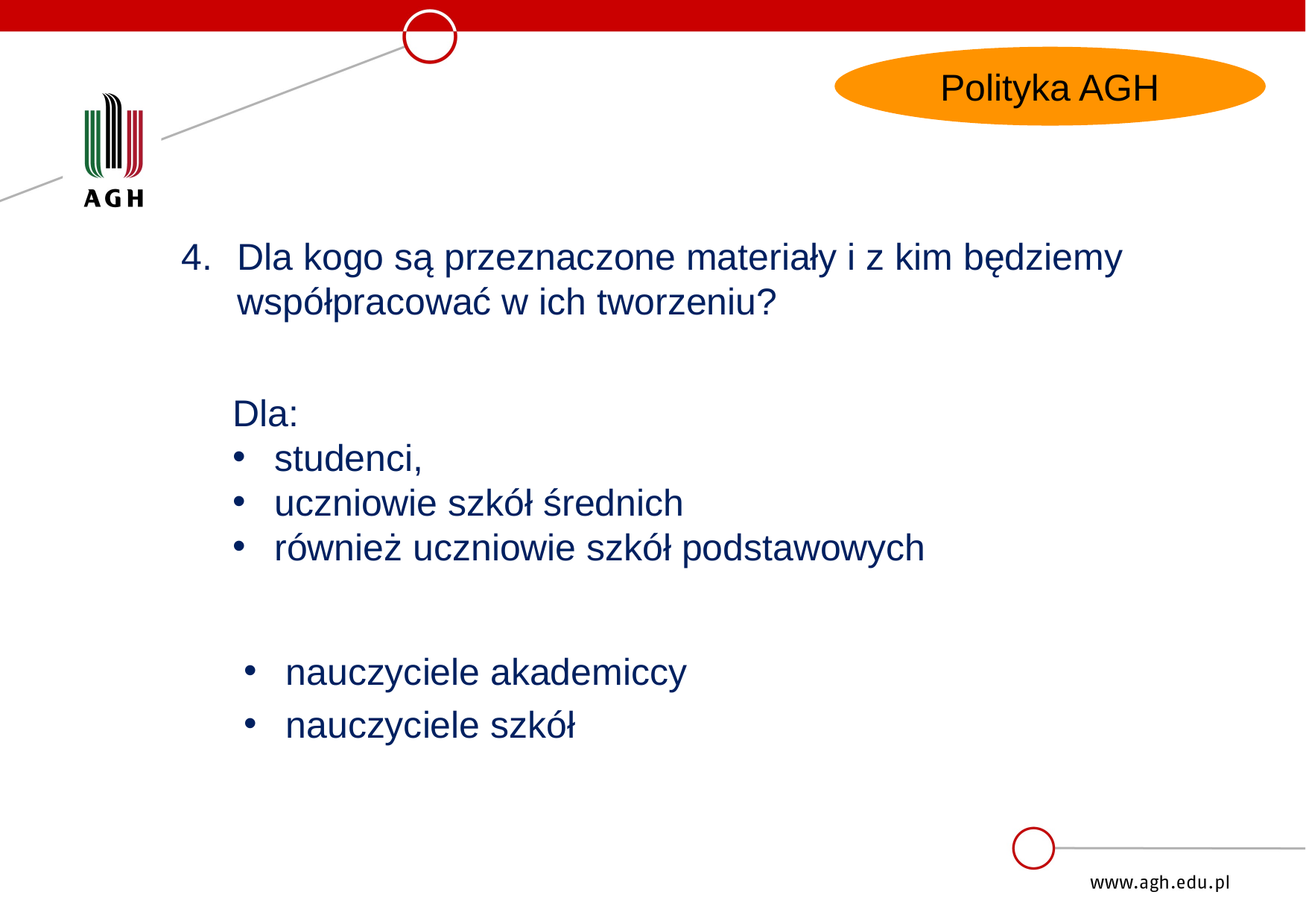

Polityka AGH
Dla kogo są przeznaczone materiały i z kim będziemy współpracować w ich tworzeniu?
Dla:
studenci,
uczniowie szkół średnich
również uczniowie szkół podstawowych
nauczyciele akademiccy
nauczyciele szkół